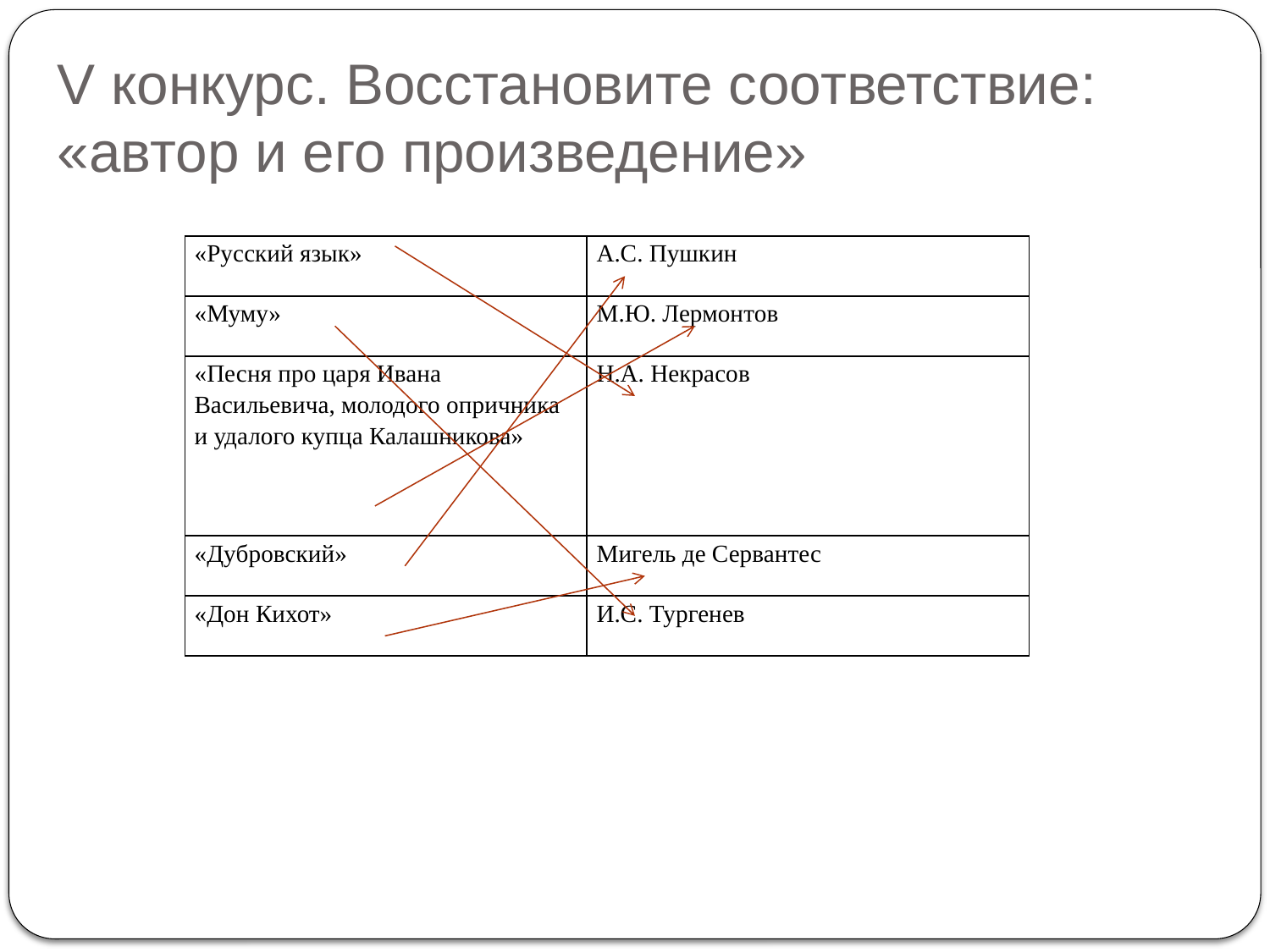

# V конкурс. Восстановите соответствие: «автор и его произведение»
| «Русский язык» | А.С. Пушкин |
| --- | --- |
| «Муму» | М.Ю. Лермонтов |
| «Песня про царя Ивана Васильевича, молодого опричника и удалого купца Калашникова» | Н.А. Некрасов |
| «Дубровский» | Мигель де Сервантес |
| «Дон Кихот» | И.С. Тургенев |